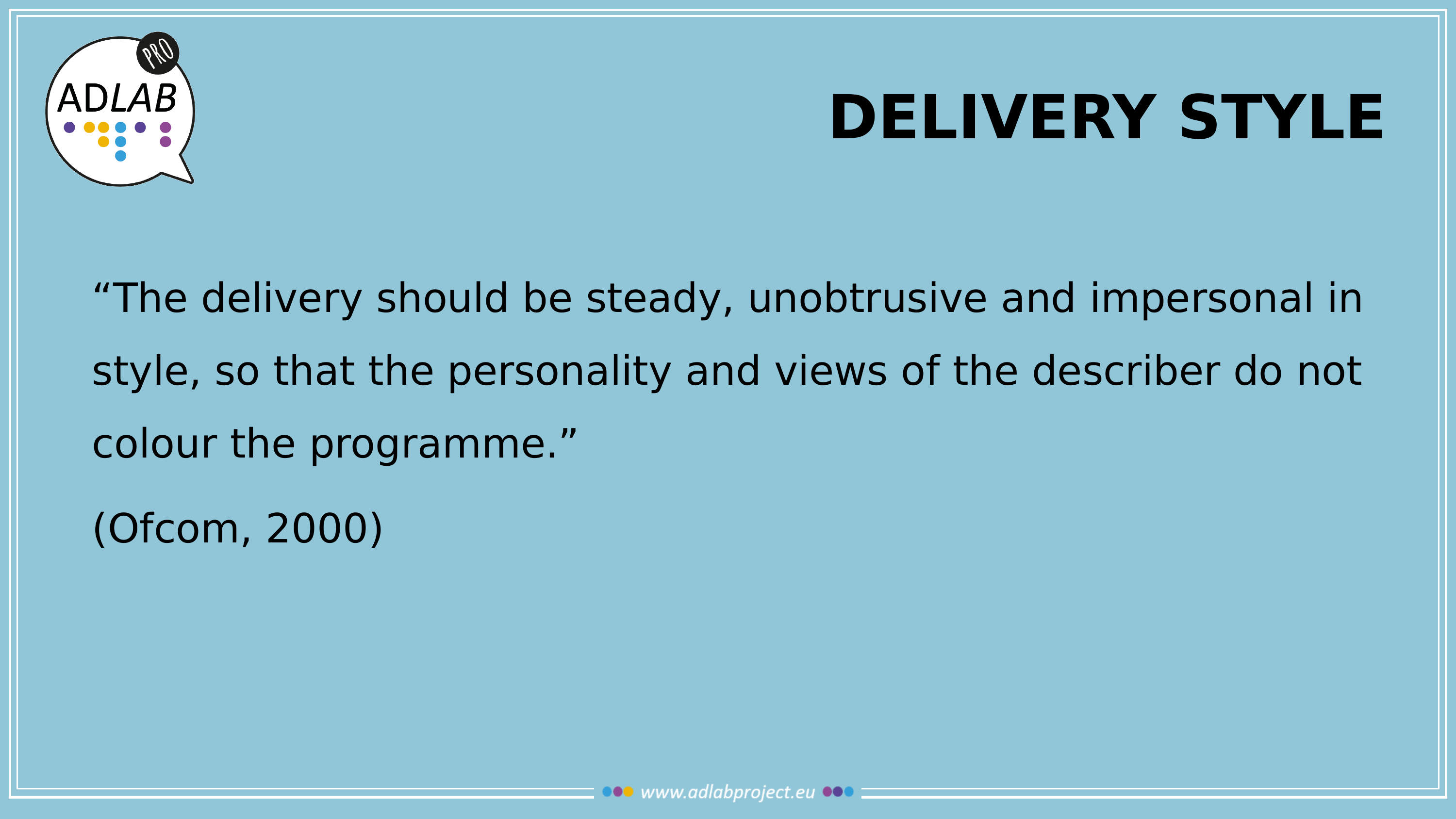

# DELIVERY STYLE
“The delivery should be steady, unobtrusive and impersonal in style, so that the personality and views of the describer do not colour the programme.”
(Ofcom, 2000)